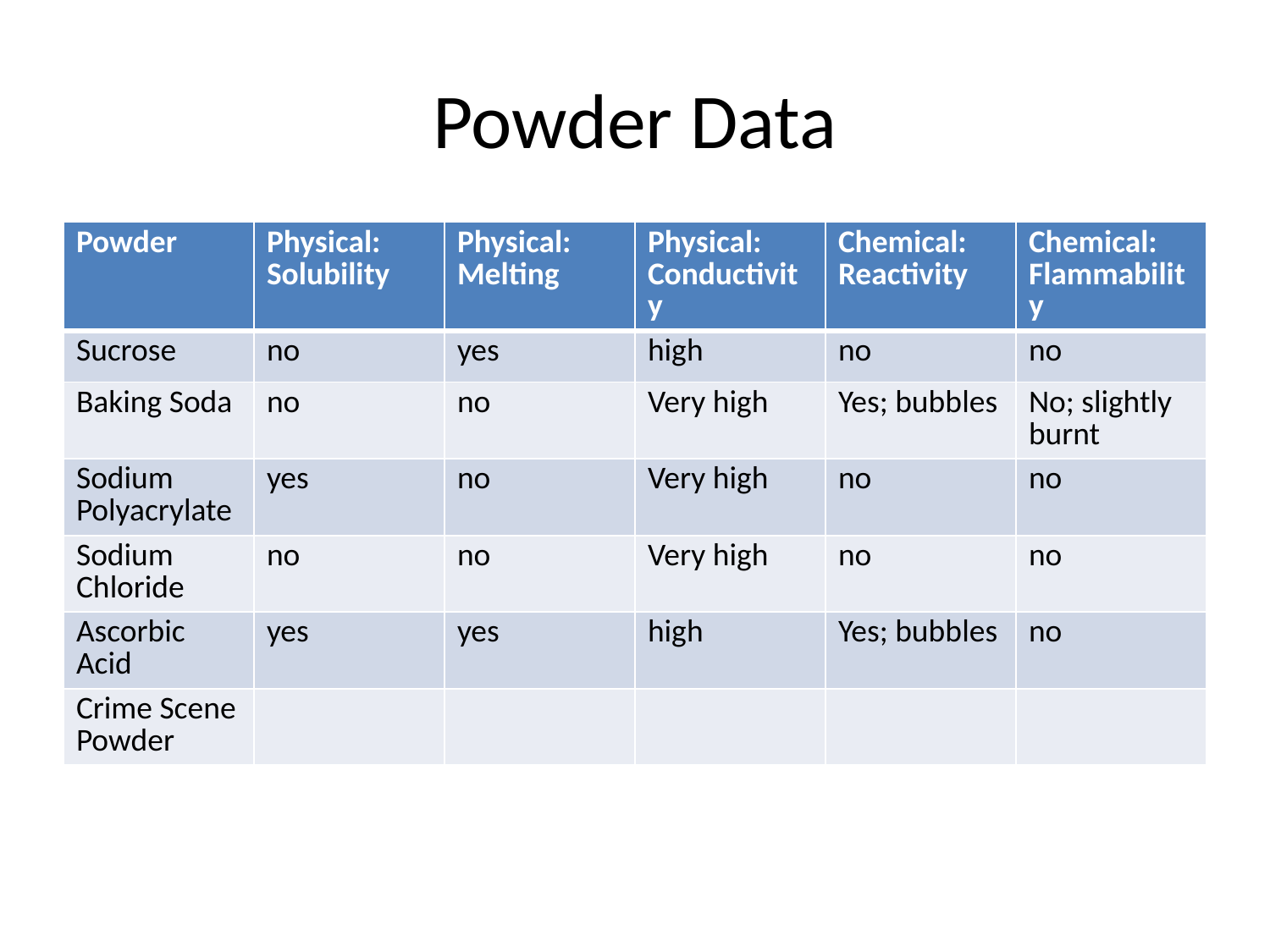

# Powder Data
| Powder | Physical: Solubility | Physical: Melting | Physical: Conductivity | Chemical: Reactivity | Chemical: Flammability |
| --- | --- | --- | --- | --- | --- |
| Sucrose | no | yes | high | no | no |
| Baking Soda | no | no | Very high | Yes; bubbles | No; slightly burnt |
| Sodium Polyacrylate | yes | no | Very high | no | no |
| Sodium Chloride | no | no | Very high | no | no |
| Ascorbic Acid | yes | yes | high | Yes; bubbles | no |
| Crime Scene Powder |  |  |  |  |  |